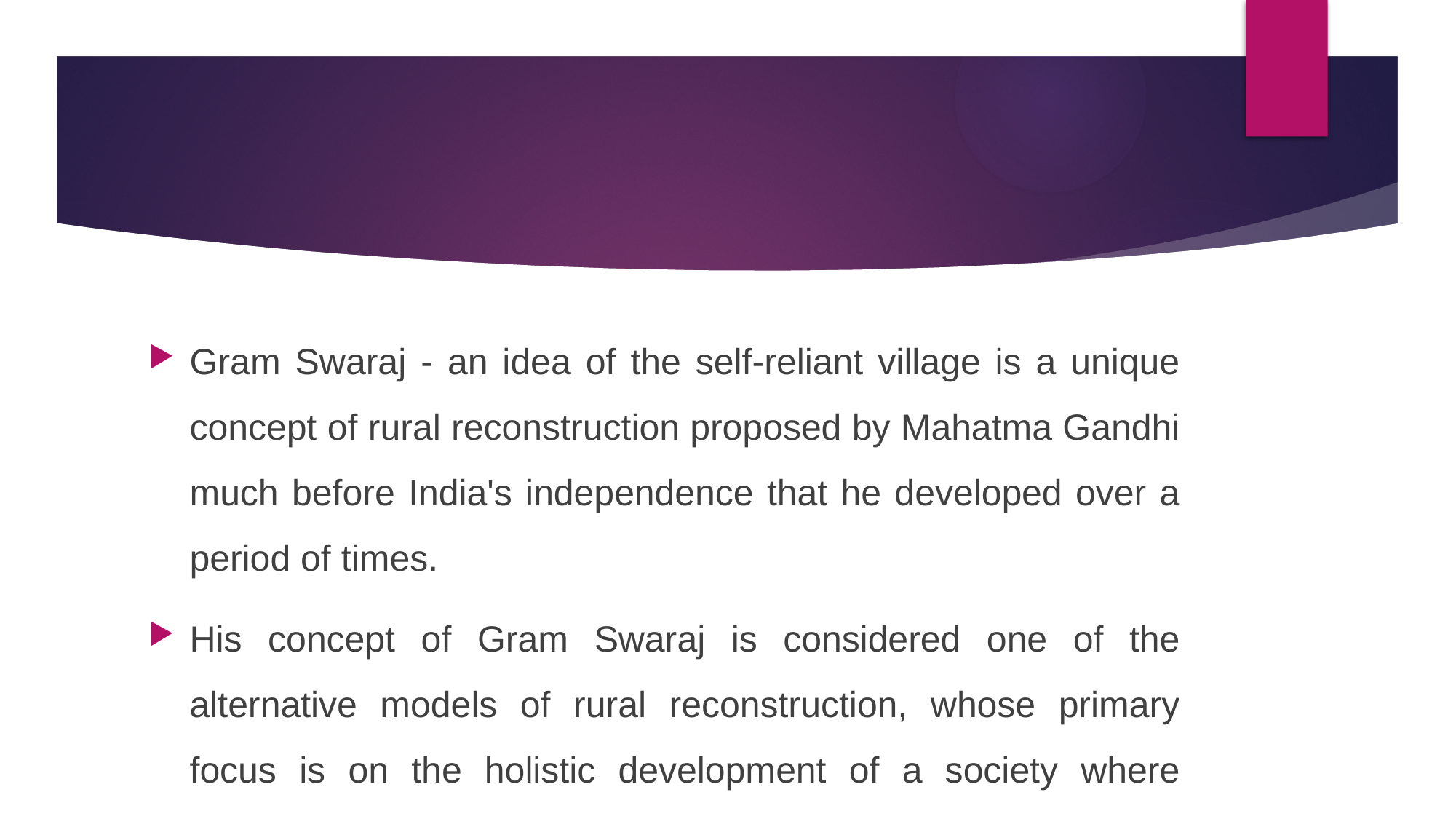

Gram Swaraj - an idea of the self-reliant village is a unique concept of rural reconstruction proposed by Mahatma Gandhi much before India's independence that he developed over a period of times.
His concept of Gram Swaraj is considered one of the alternative models of rural reconstruction, whose primary focus is on the holistic development of a society where individuals are placed in the economic system's centre.